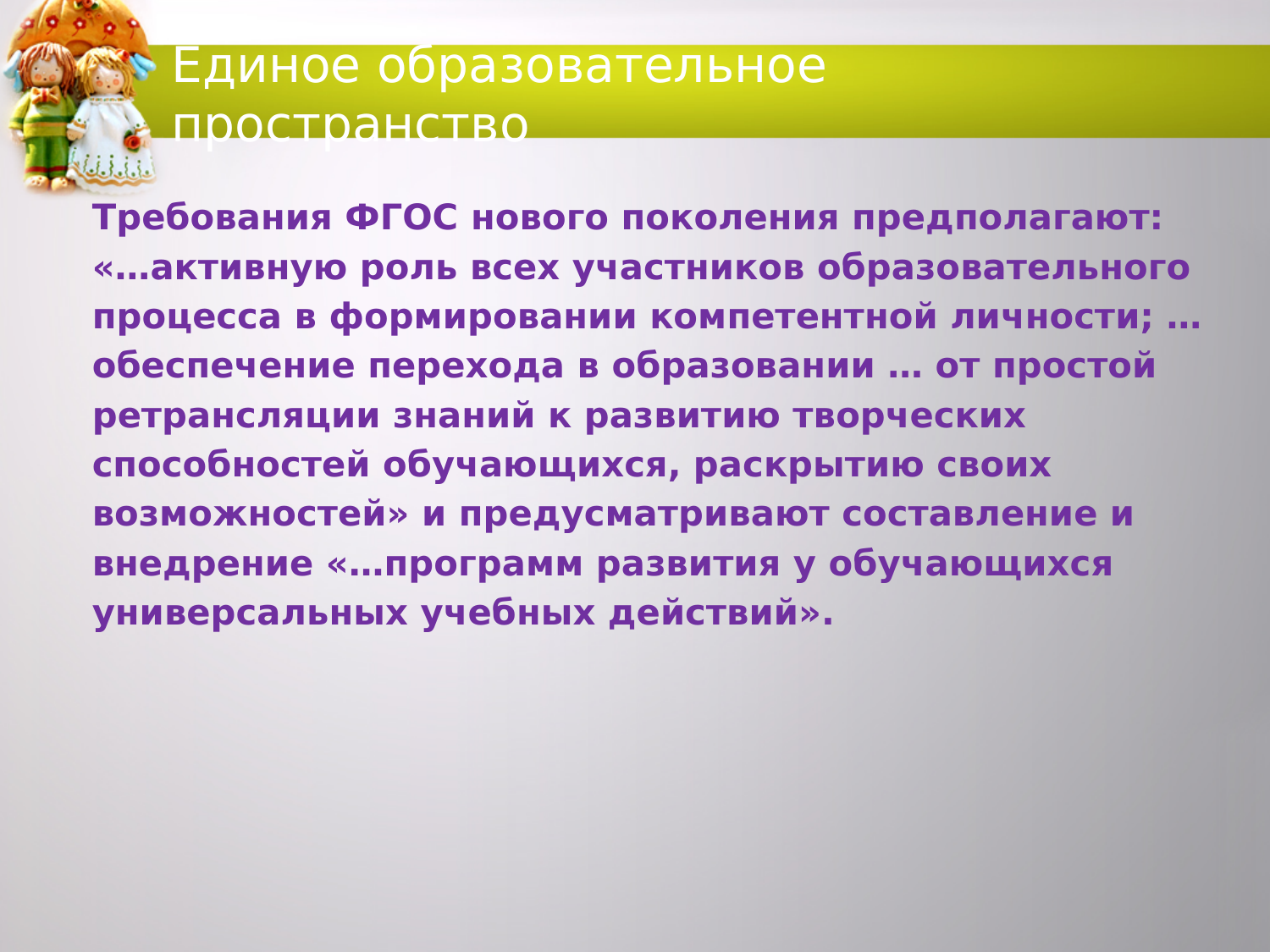

# Единое образовательное пространство
Требования ФГОС нового поколения предполагают:
«…активную роль всех участников образовательного
процесса в формировании компетентной личности; …
обеспечение перехода в образовании … от простой
ретрансляции знаний к развитию творческих
способностей обучающихся, раскрытию своих
возможностей» и предусматривают составление и
внедрение «…программ развития у обучающихся
универсальных учебных действий».